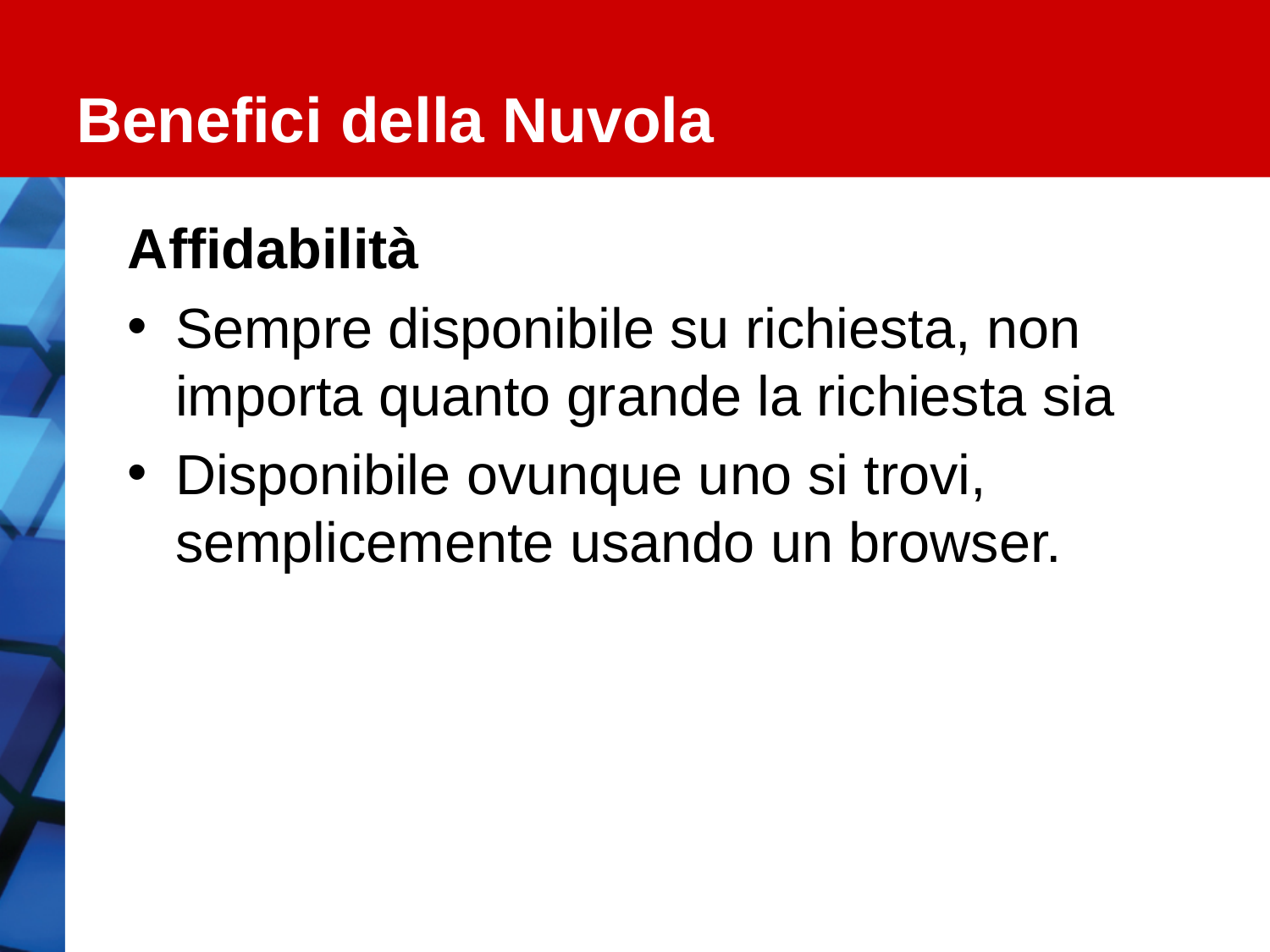

# Benefici della Nuvola
Affidabilità
Sempre disponibile su richiesta, non importa quanto grande la richiesta sia
Disponibile ovunque uno si trovi, semplicemente usando un browser.